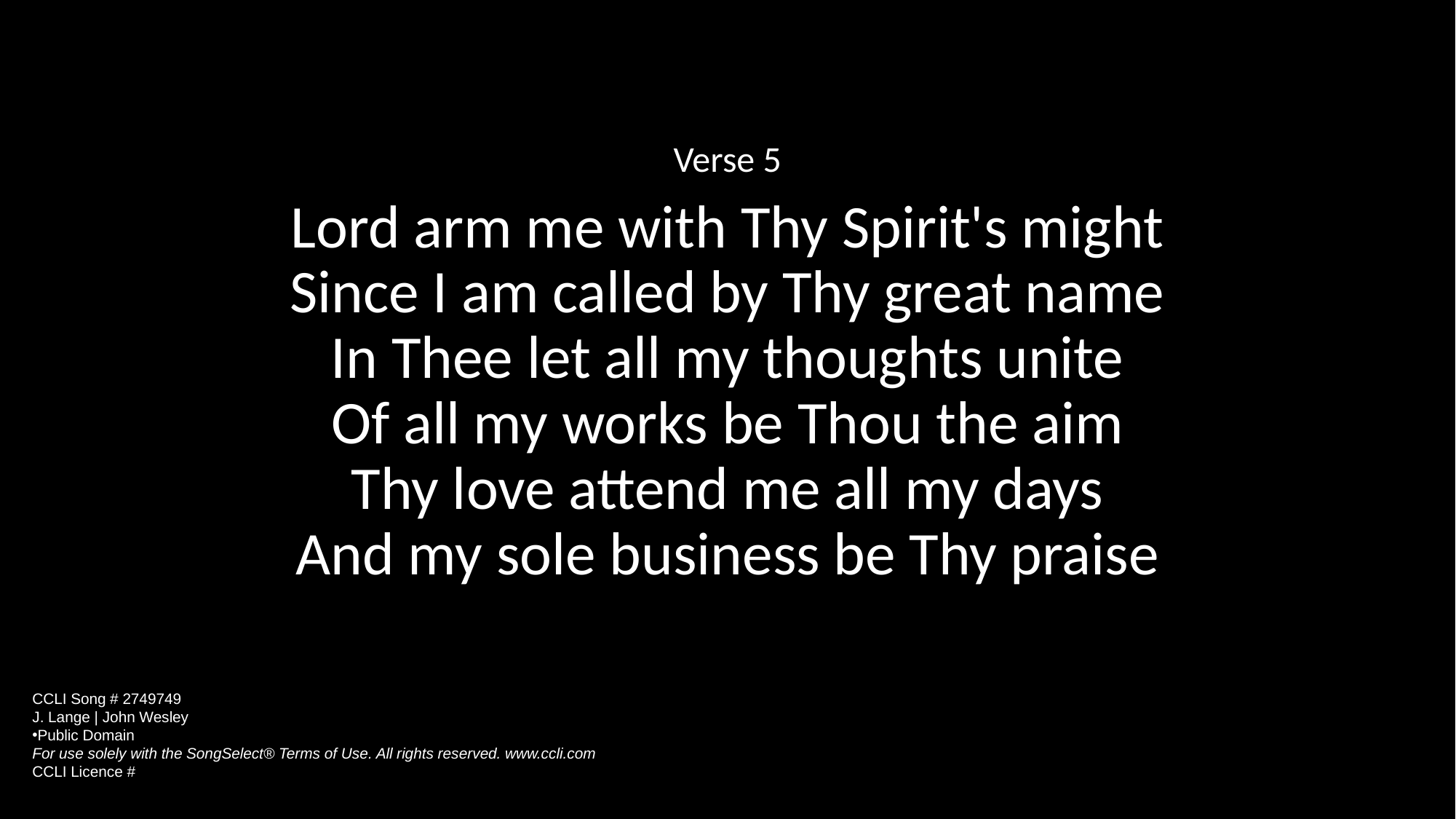

Verse 5
Lord arm me with Thy Spirit's might
Since I am called by Thy great name
In Thee let all my thoughts unite
Of all my works be Thou the aim
Thy love attend me all my days
And my sole business be Thy praise

CCLI Song # 2749749
J. Lange | John Wesley
Public Domain
For use solely with the SongSelect® Terms of Use. All rights reserved. www.ccli.com
CCLI Licence #